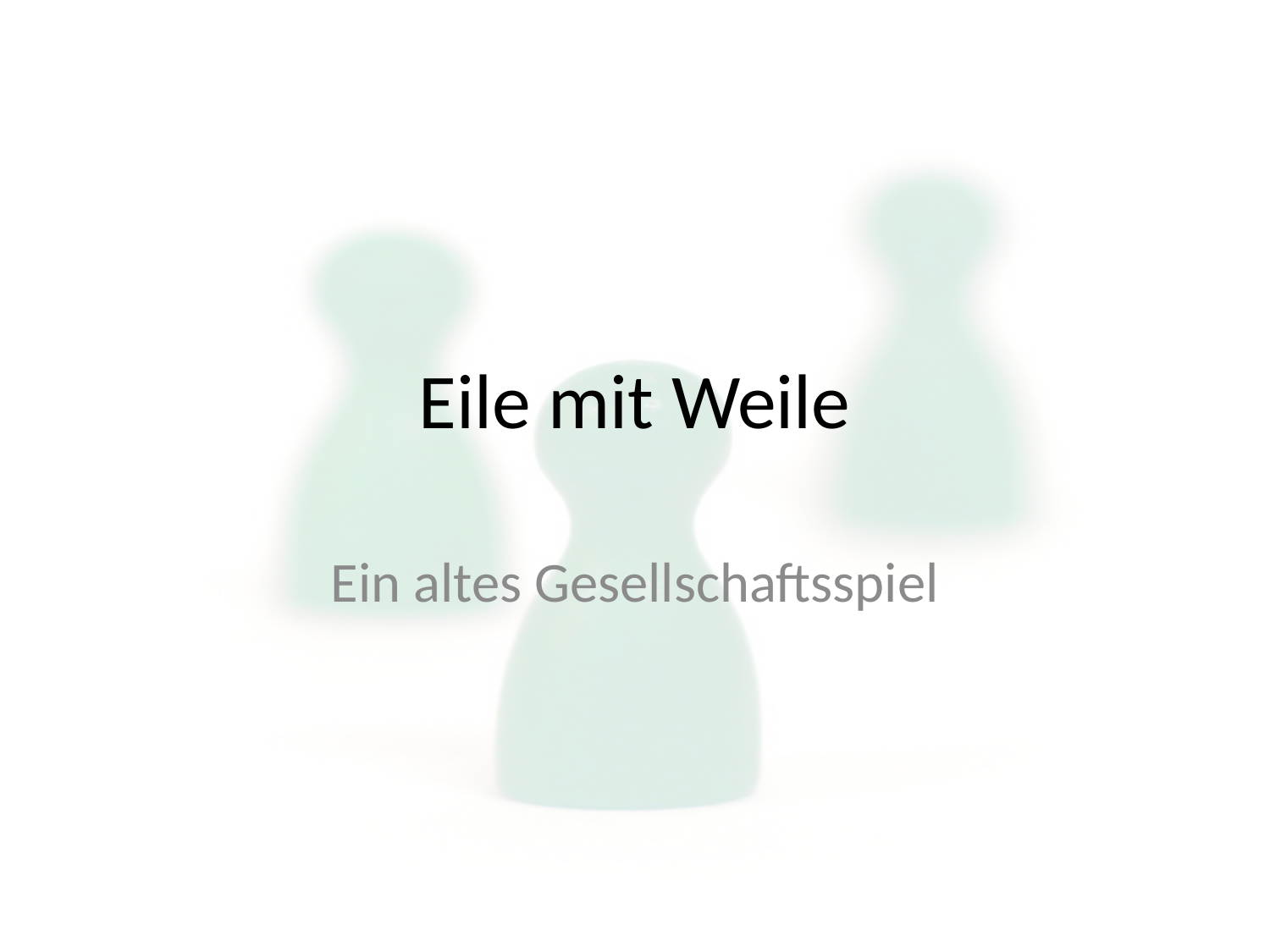

# Eile mit Weile
Ein altes Gesellschaftsspiel